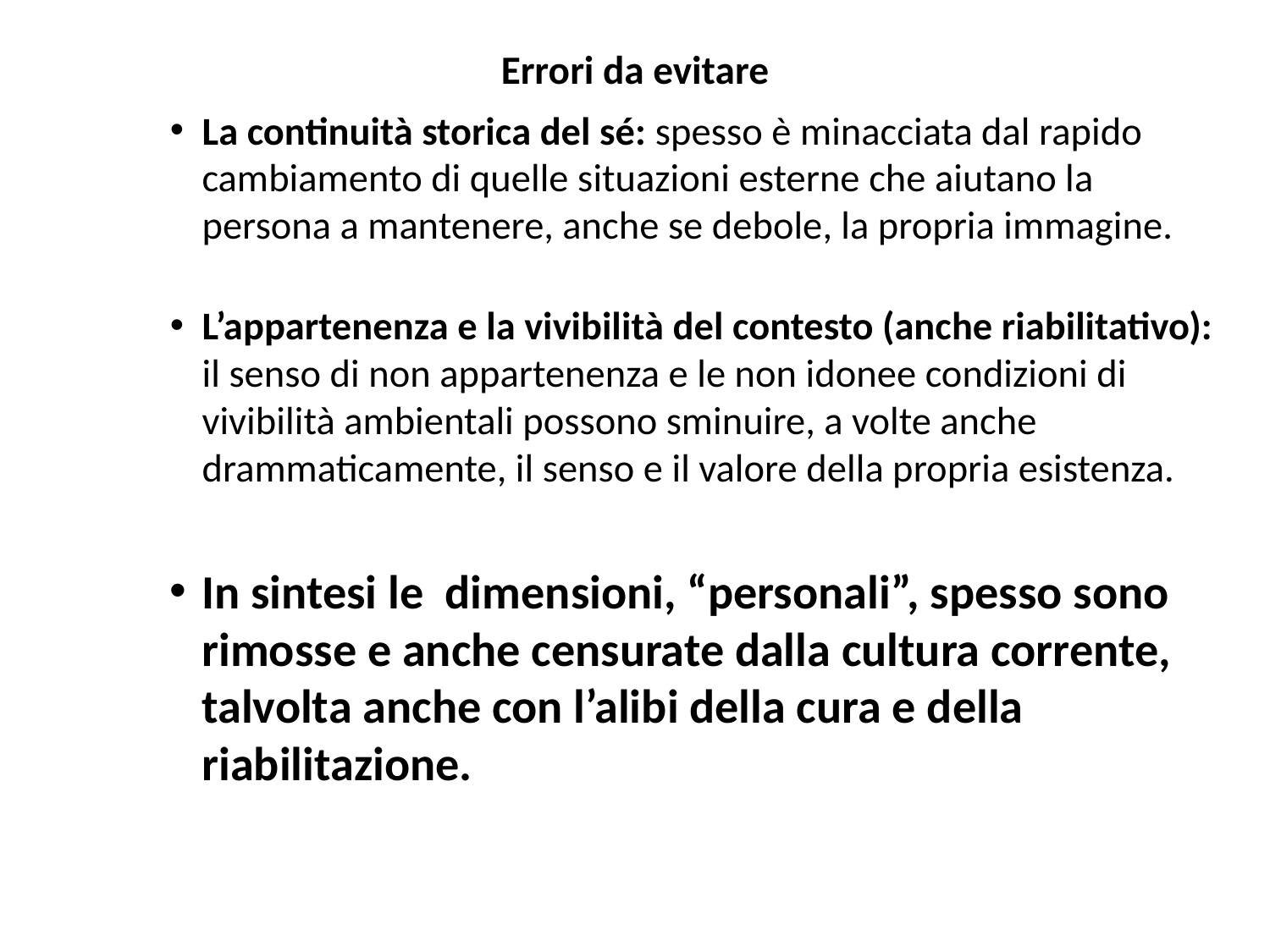

# Errori da evitare
La continuità storica del sé: spesso è minacciata dal rapido cambiamento di quelle situazioni esterne che aiutano la persona a mantenere, anche se debole, la propria immagine.

L’appartenenza e la vivibilità del contesto (anche riabilitativo): il senso di non appartenenza e le non idonee condizioni di vivibilità ambientali possono sminuire, a volte anche drammaticamente, il senso e il valore della propria esistenza.

In sintesi le  dimensioni, “personali”, spesso sono rimosse e anche censurate dalla cultura corrente, talvolta anche con l’alibi della cura e della riabilitazione.